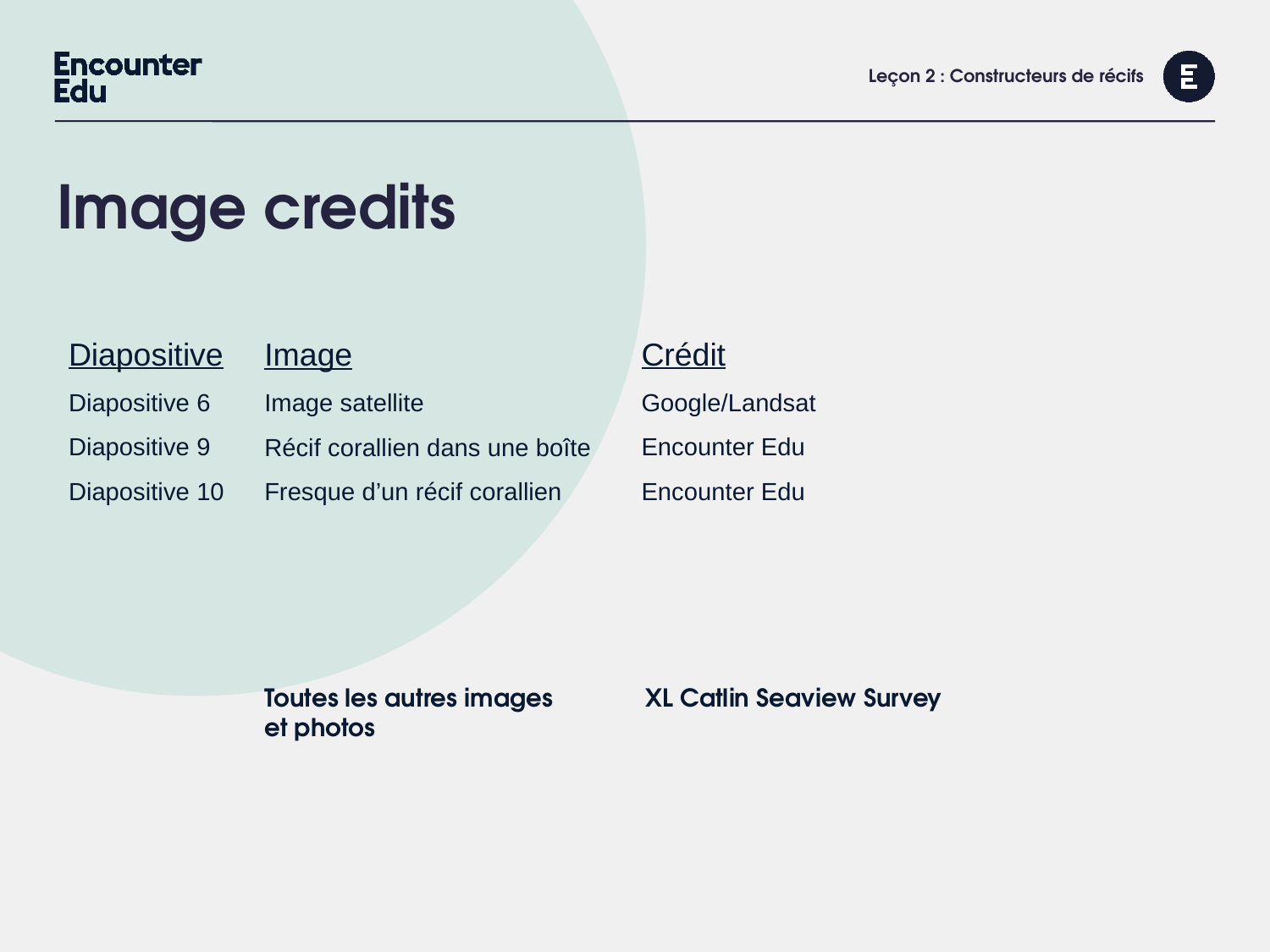

# Leçon 2 : Constructeurs de récifs
Diapositive
Diapositive 6
Diapositive 9
Diapositive 10
Crédit
Google/Landsat
Encounter Edu
Encounter Edu
Image
Image satellite
Récif corallien dans une boîte
Fresque d’un récif corallien
Toutes les autres images	XL Catlin Seaview Survey
et photos